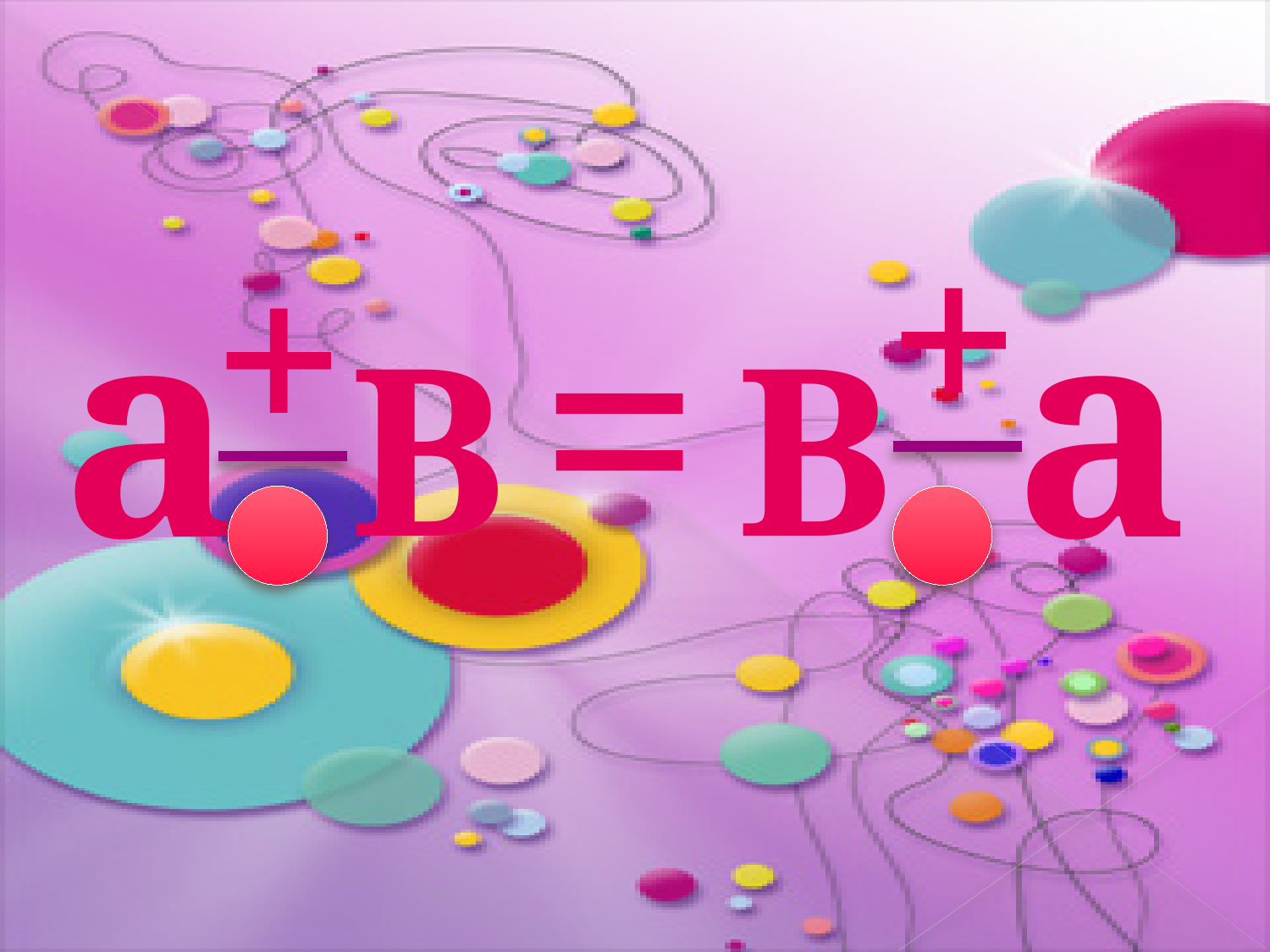

+
+
a
=
a
B
B